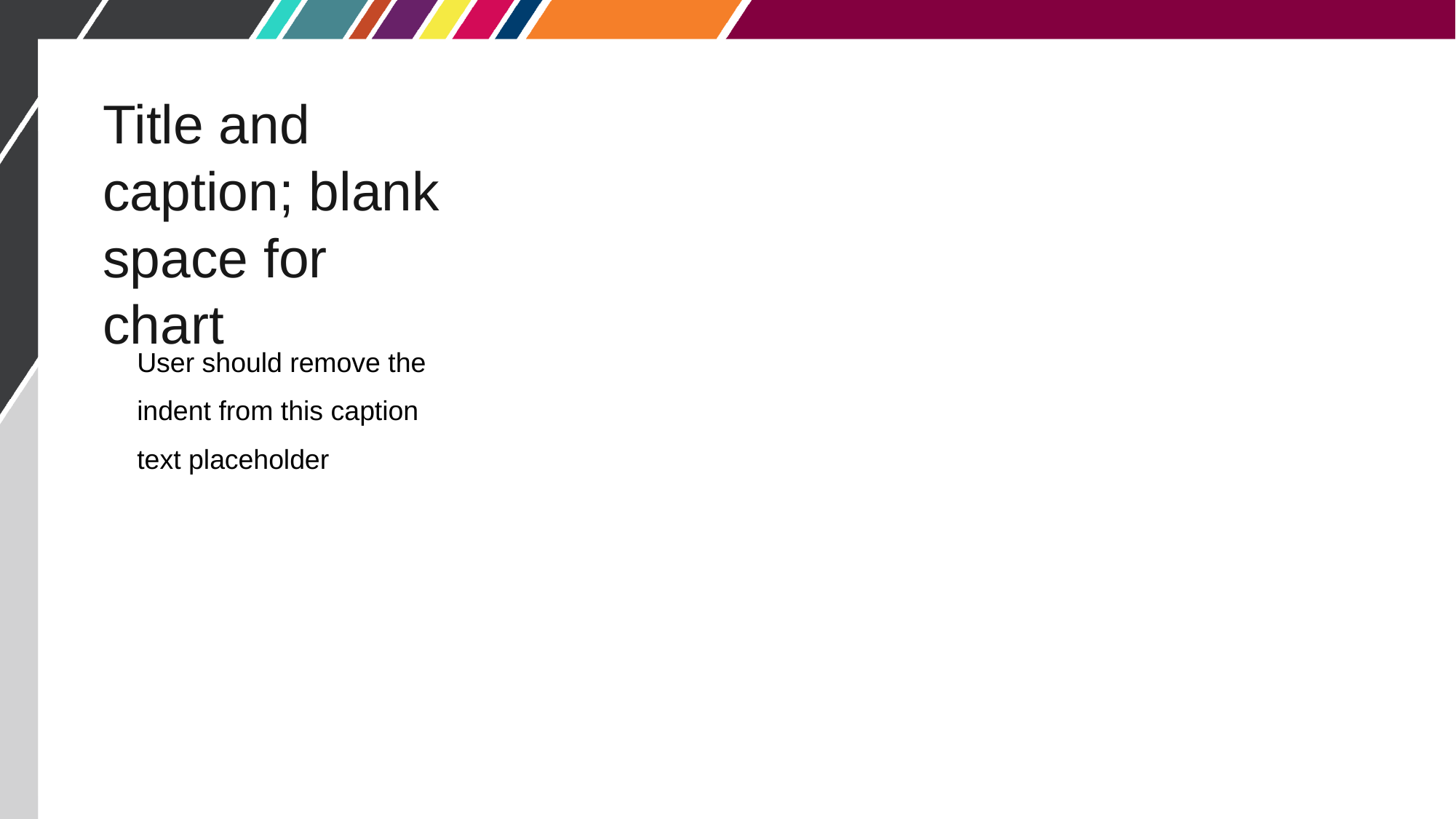

# Title and caption; blank space for chart
User should remove the indent from this caption text placeholder